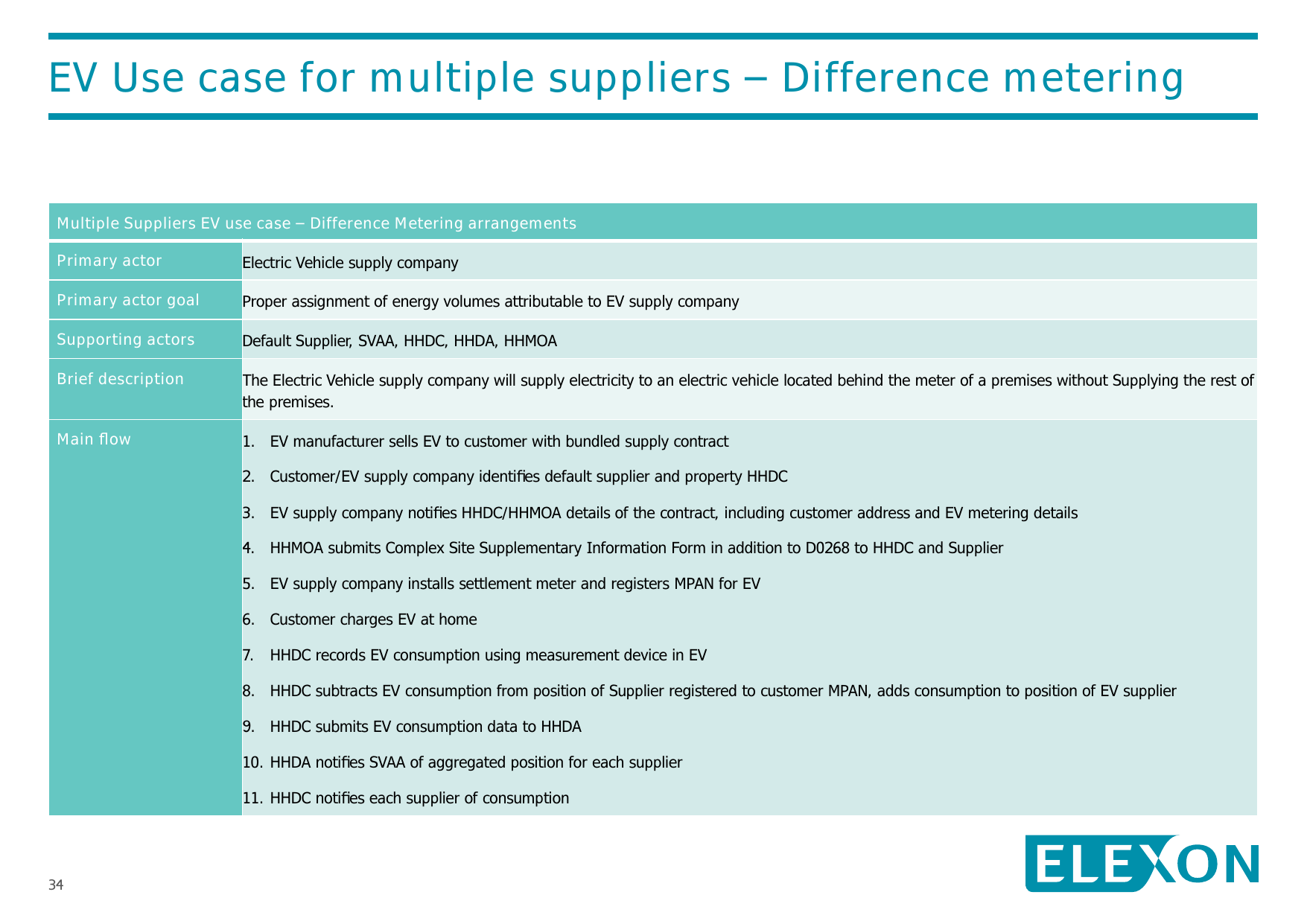

# EV Use case for multiple suppliers – Difference metering

| Multiple Suppliers EV use case – Difference Metering arrangements |  |
| --- | --- |
| Primary actor | Electric Vehicle supply company |
| Primary actor goal | Proper assignment of energy volumes attributable to EV supply company |
| Supporting actors | Default Supplier, SVAA, HHDC, HHDA, HHMOA |
| Brief description | The Electric Vehicle supply company will supply electricity to an electric vehicle located behind the meter of a premises without Supplying the rest of the premises. |
| Main flow | EV manufacturer sells EV to customer with bundled supply contract Customer/EV supply company identifies default supplier and property HHDC EV supply company notifies HHDC/HHMOA details of the contract, including customer address and EV metering details HHMOA submits Complex Site Supplementary Information Form in addition to D0268 to HHDC and Supplier EV supply company installs settlement meter and registers MPAN for EV Customer charges EV at home HHDC records EV consumption using measurement device in EV HHDC subtracts EV consumption from position of Supplier registered to customer MPAN, adds consumption to position of EV supplier HHDC submits EV consumption data to HHDA HHDA notifies SVAA of aggregated position for each supplier HHDC notifies each supplier of consumption |
34